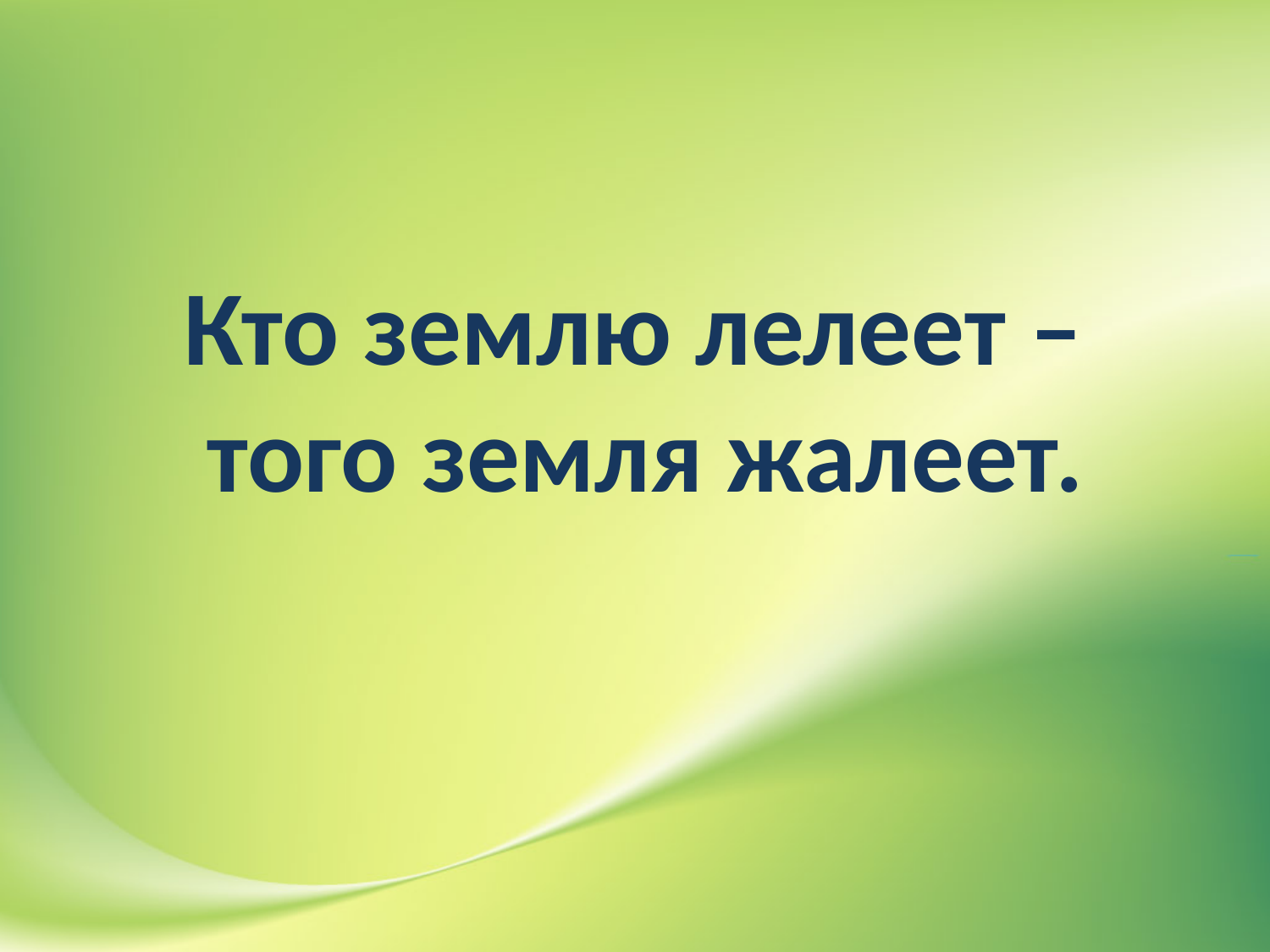

# Кто землю лелеет – того земля жалеет.